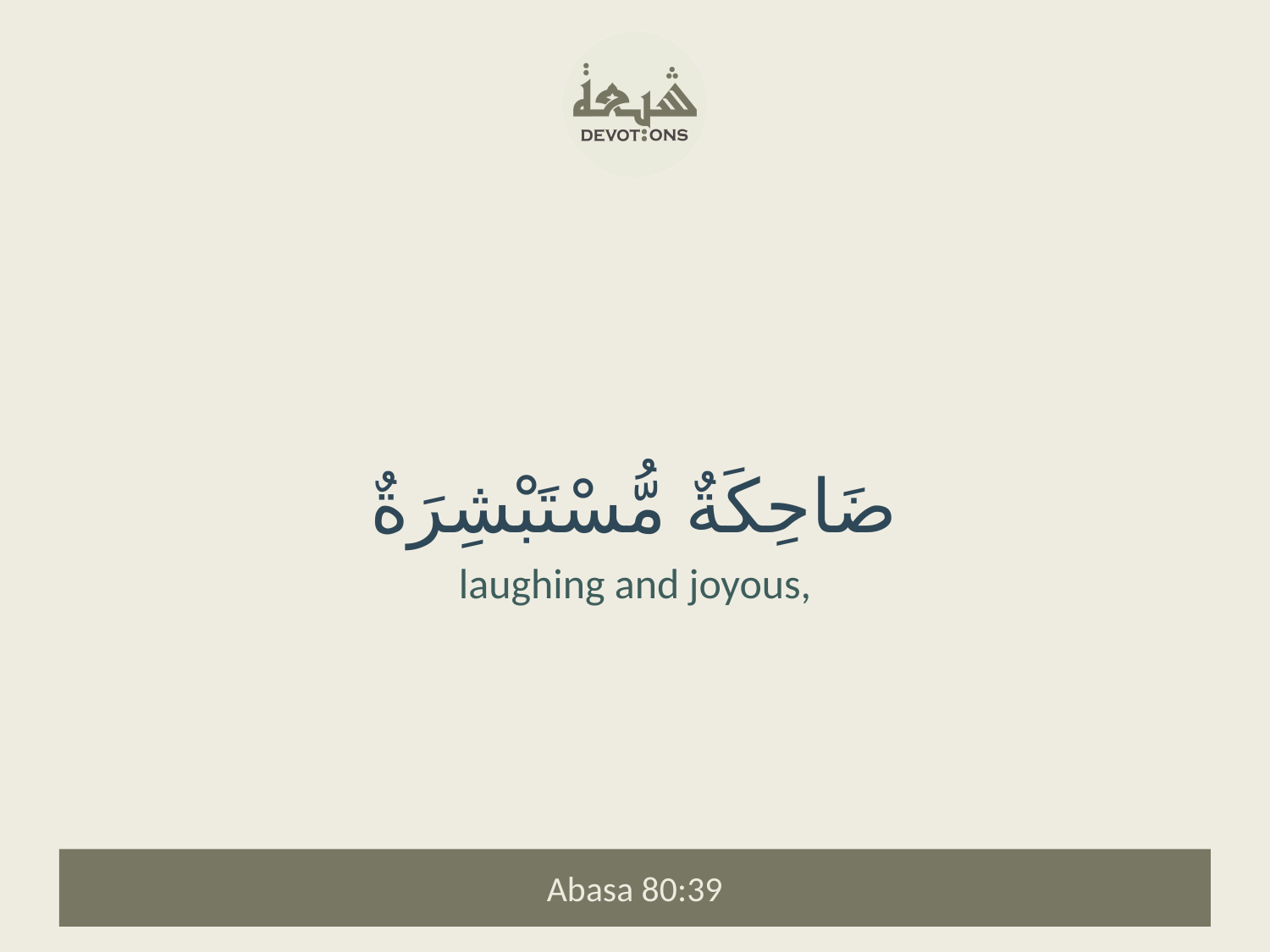

ضَاحِكَةٌ مُّسْتَبْشِرَةٌ
laughing and joyous,
Abasa 80:39